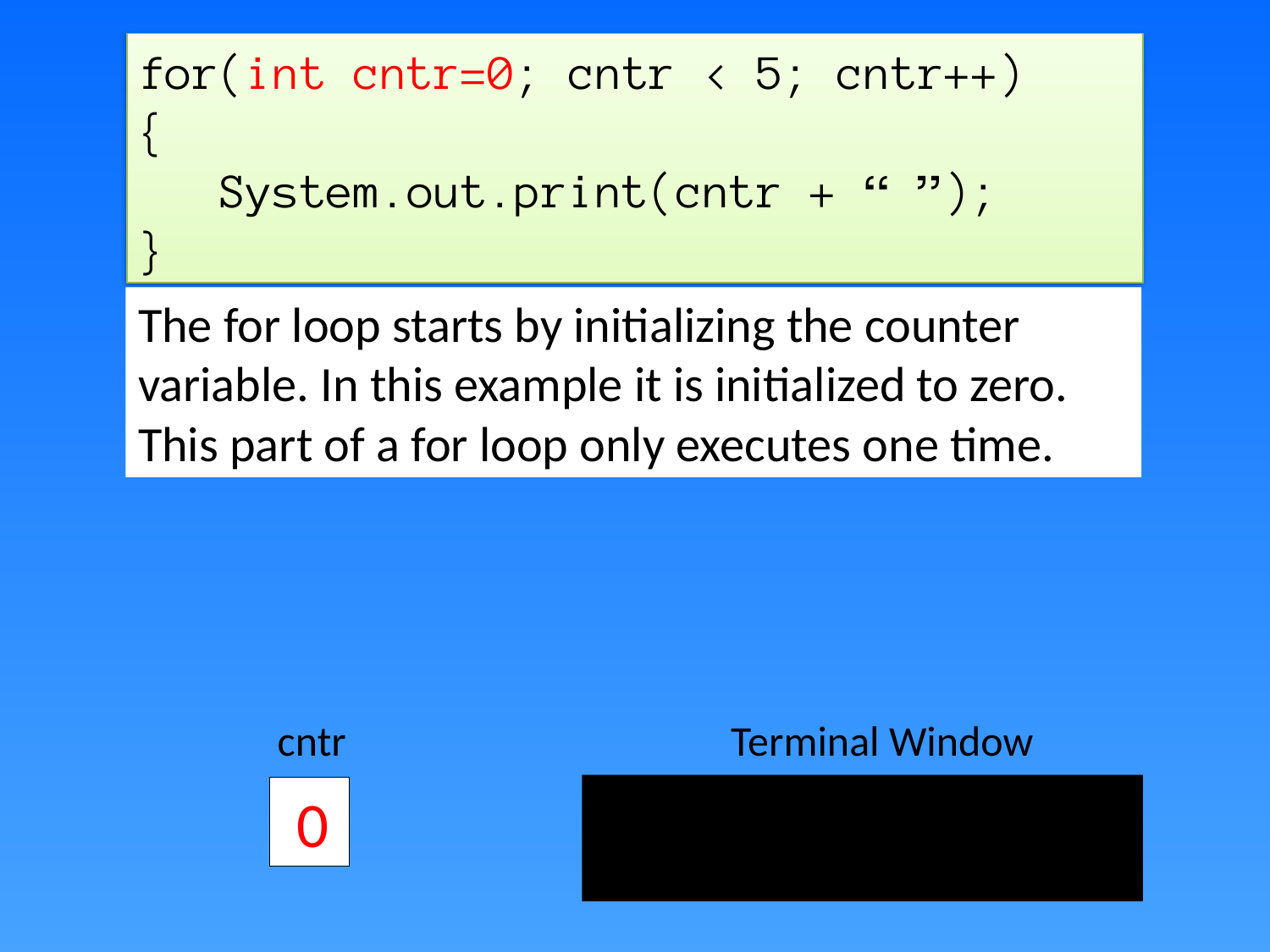

for(int cntr=0; cntr < 5; cntr++)
{
   System.out.print(cntr + “ ”);
}
The for loop starts by initializing the counter
variable. In this example it is initialized to zero. This part of a for loop only executes one time.
Terminal Window
cntr

 0